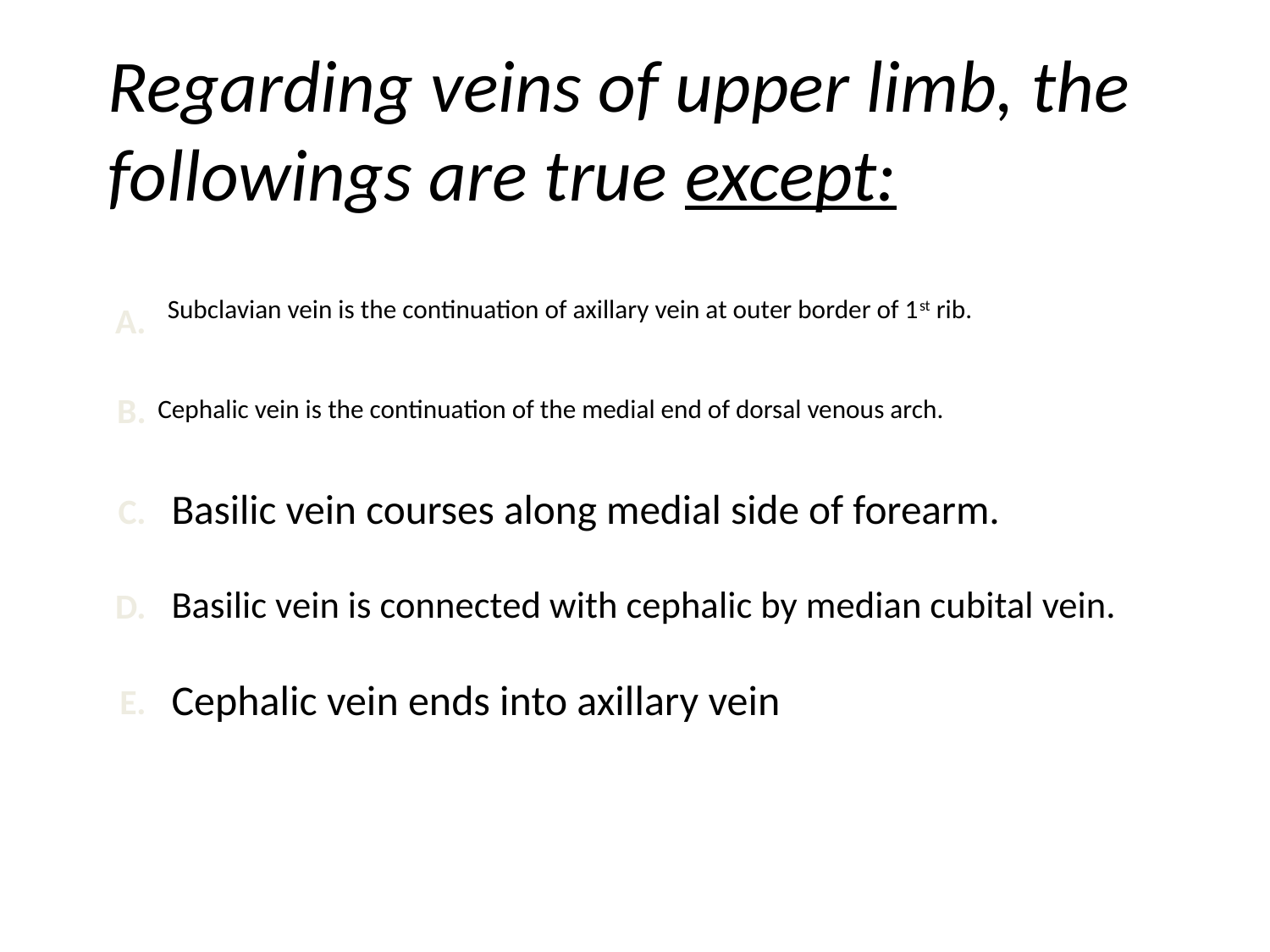

# Regarding veins of upper limb, the followings are true except:
Subclavian vein is the continuation of axillary vein at outer border of 1st rib.
Cephalic vein is the continuation of the medial end of dorsal venous arch.
Basilic vein courses along medial side of forearm.
Basilic vein is connected with cephalic by median cubital vein.
Cephalic vein ends into axillary vein